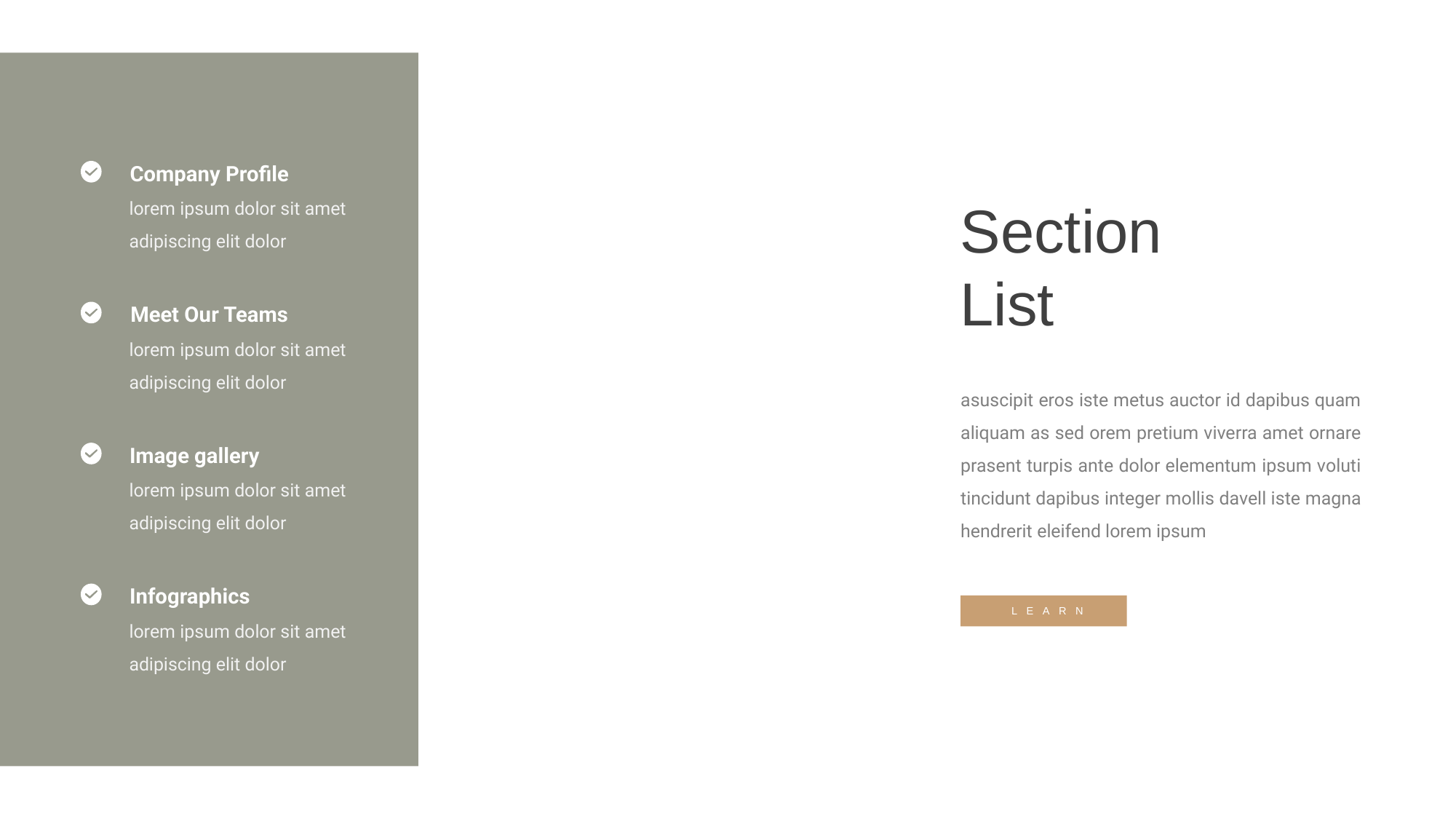

Company Profile

lorem ipsum dolor sit amet adipiscing elit dolor
Section
List
Meet Our Teams

lorem ipsum dolor sit amet adipiscing elit dolor
asuscipit eros iste metus auctor id dapibus quam aliquam as sed orem pretium viverra amet ornare prasent turpis ante dolor elementum ipsum voluti tincidunt dapibus integer mollis davell iste magna hendrerit eleifend lorem ipsum
Image gallery

lorem ipsum dolor sit amet adipiscing elit dolor
Infographics

LEARN
lorem ipsum dolor sit amet adipiscing elit dolor